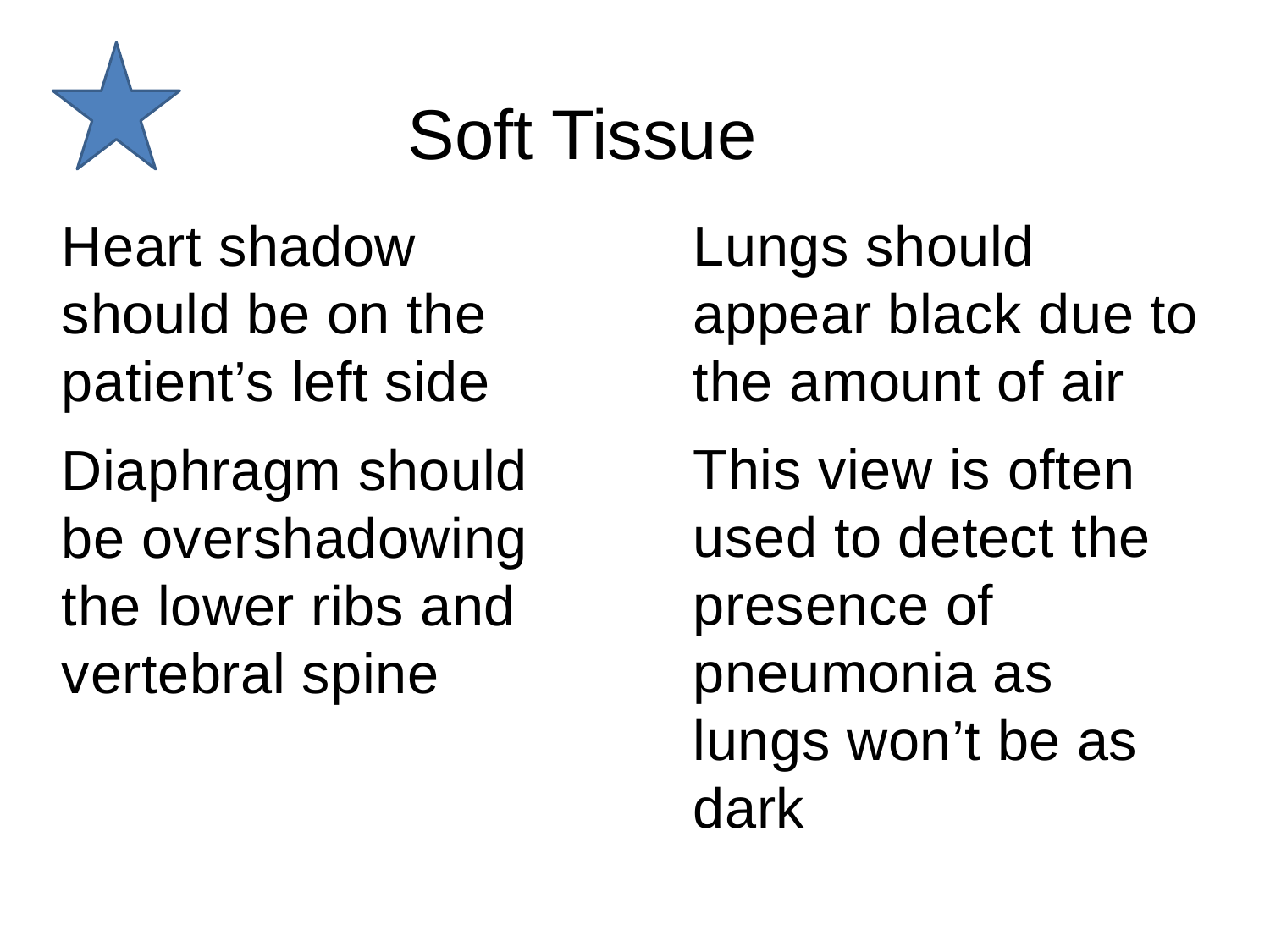

# Soft Tissue

Heart shadow should be on the patient’s left side
Diaphragm should be overshadowing the lower ribs and vertebral spine
Lungs should appear black due to the amount of air
This view is often used to detect the presence of pneumonia as lungs won’t be as dark